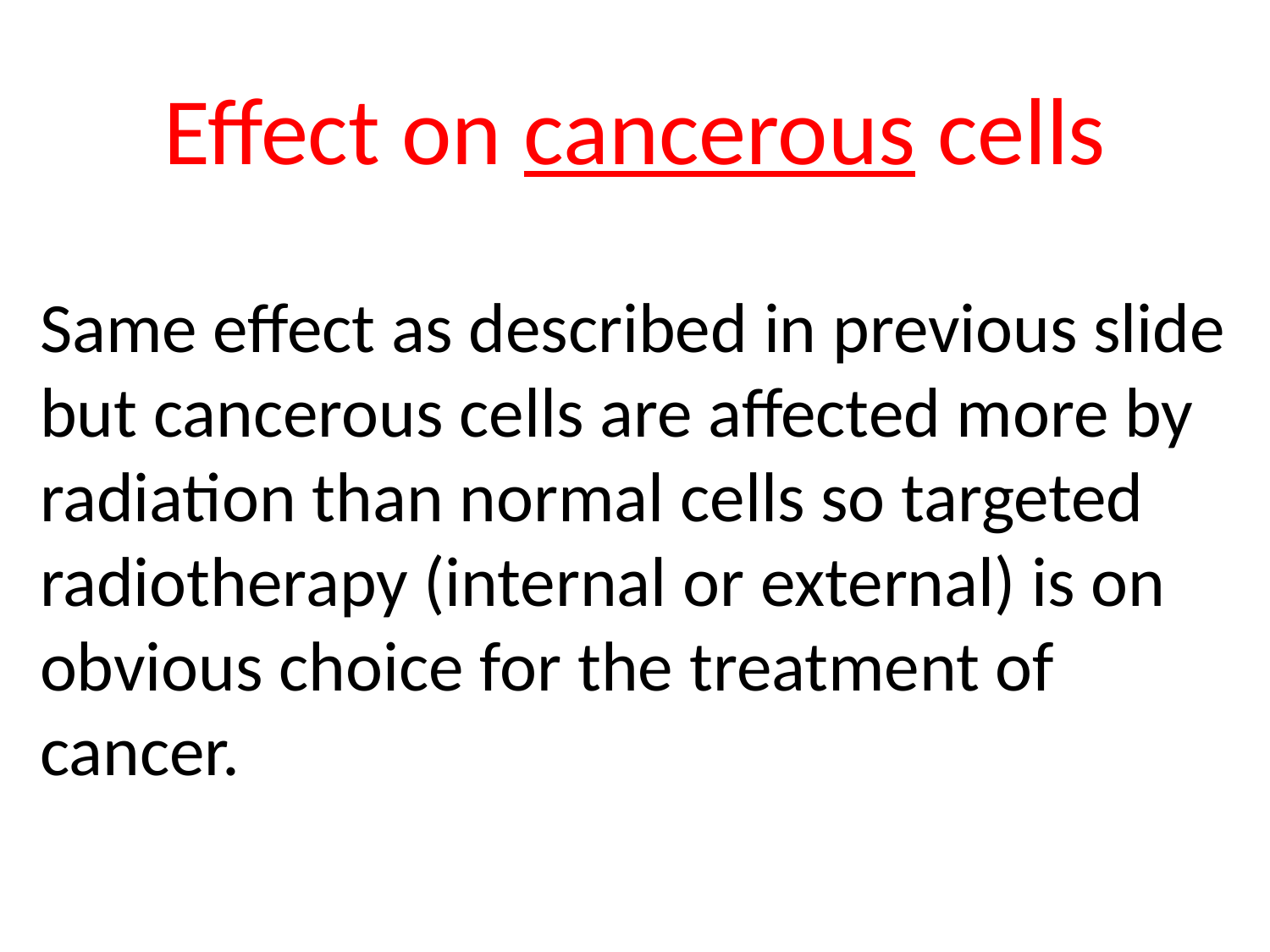

# Effect on cancerous cells
Same effect as described in previous slide but cancerous cells are affected more by radiation than normal cells so targeted radiotherapy (internal or external) is on obvious choice for the treatment of cancer.